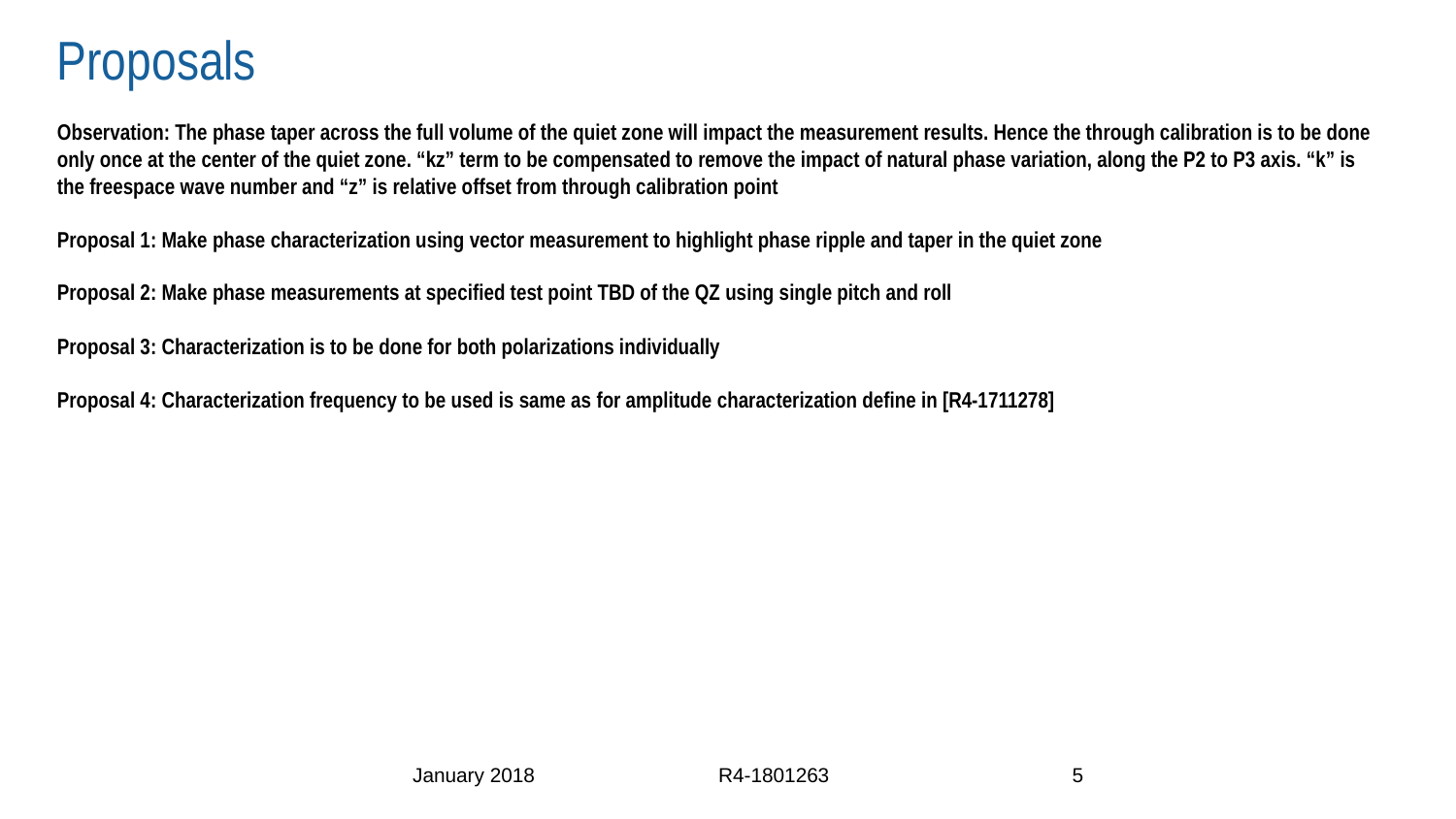

# Proposals
Observation: The phase taper across the full volume of the quiet zone will impact the measurement results. Hence the through calibration is to be done only once at the center of the quiet zone. “kz” term to be compensated to remove the impact of natural phase variation, along the P2 to P3 axis. “k” is the freespace wave number and “z” is relative offset from through calibration point

Proposal 1: Make phase characterization using vector measurement to highlight phase ripple and taper in the quiet zone

Proposal 2: Make phase measurements at specified test point TBD of the QZ using single pitch and roll

Proposal 3: Characterization is to be done for both polarizations individually

Proposal 4: Characterization frequency to be used is same as for amplitude characterization define in [R4-1711278]

January 2018
R4-1801263
5